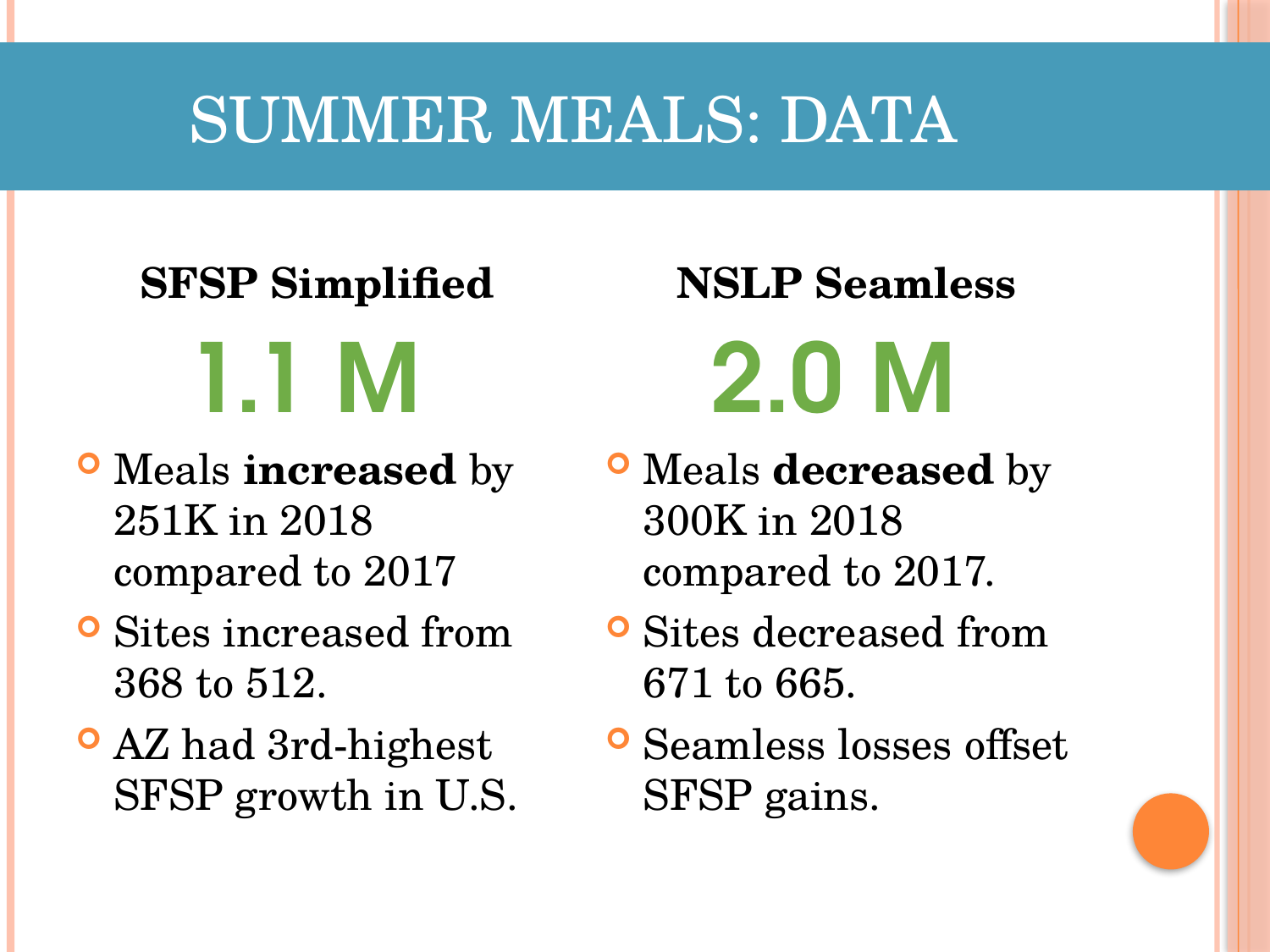

Summer Meals: Data

SFSP Simplified
1.1 M
Meals increased by 251K in 2018 compared to 2017
Sites increased from 368 to 512.
AZ had 3rd-highest SFSP growth in U.S.

NSLP Seamless
2.0 M
Meals decreased by 300K in 2018 compared to 2017.
Sites decreased from 671 to 665.
Seamless losses offset SFSP gains.